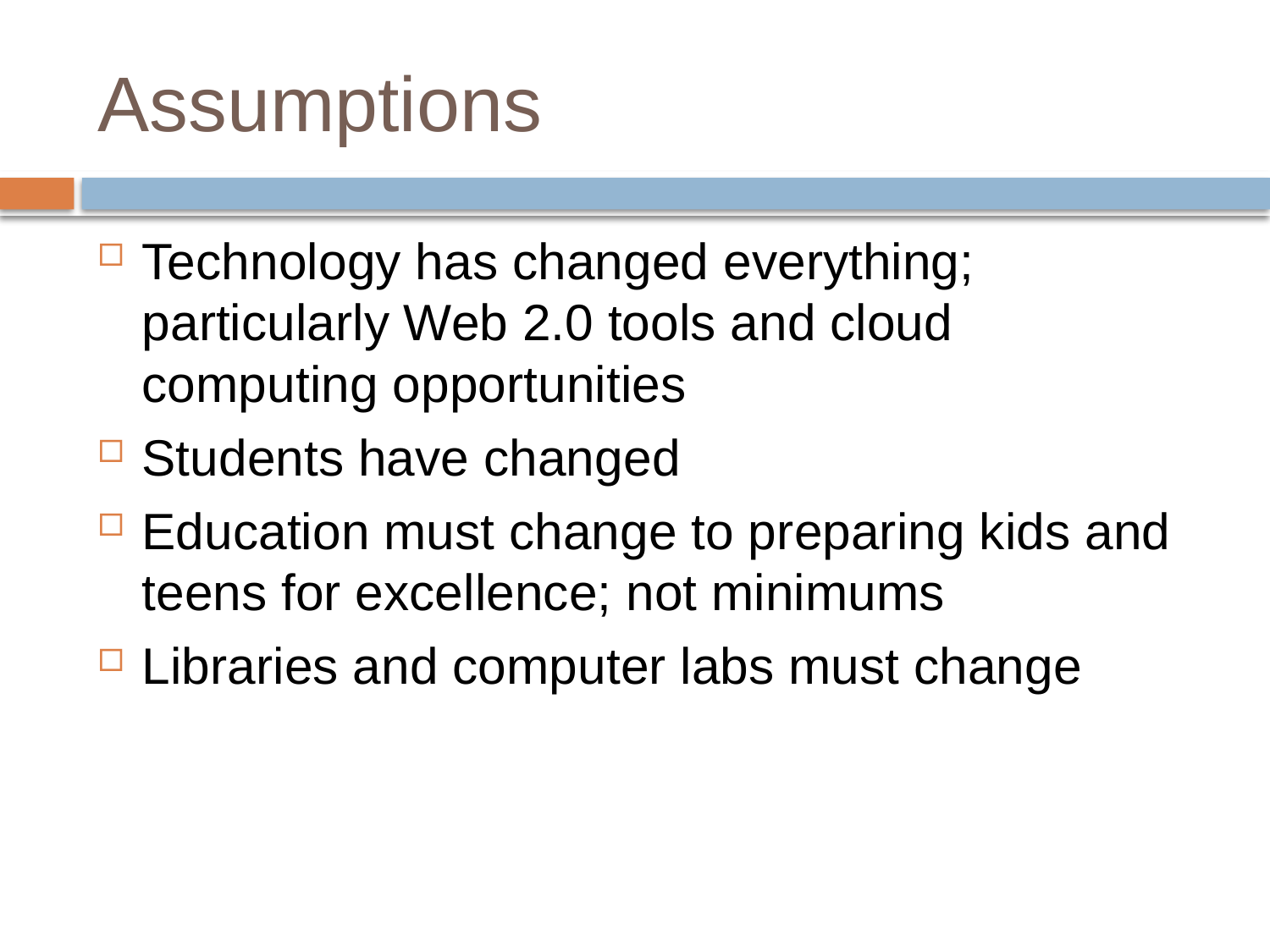

# Assumptions
Technology has changed everything; particularly Web 2.0 tools and cloud computing opportunities
Students have changed
Education must change to preparing kids and teens for excellence; not minimums
Libraries and computer labs must change